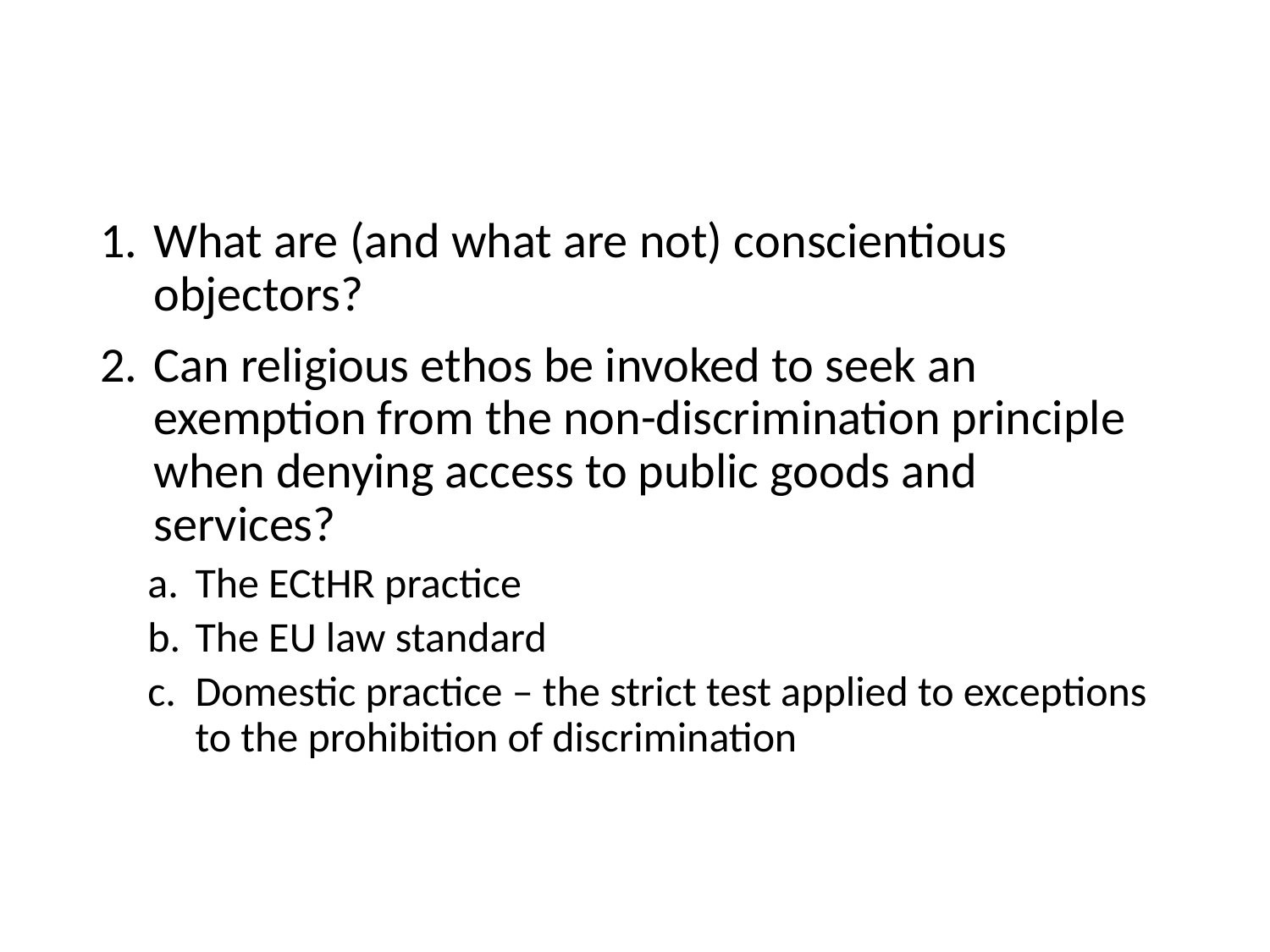

What are (and what are not) conscientious objectors?
Can religious ethos be invoked to seek an exemption from the non-discrimination principle when denying access to public goods and services?
The ECtHR practice
The EU law standard
Domestic practice – the strict test applied to exceptions to the prohibition of discrimination